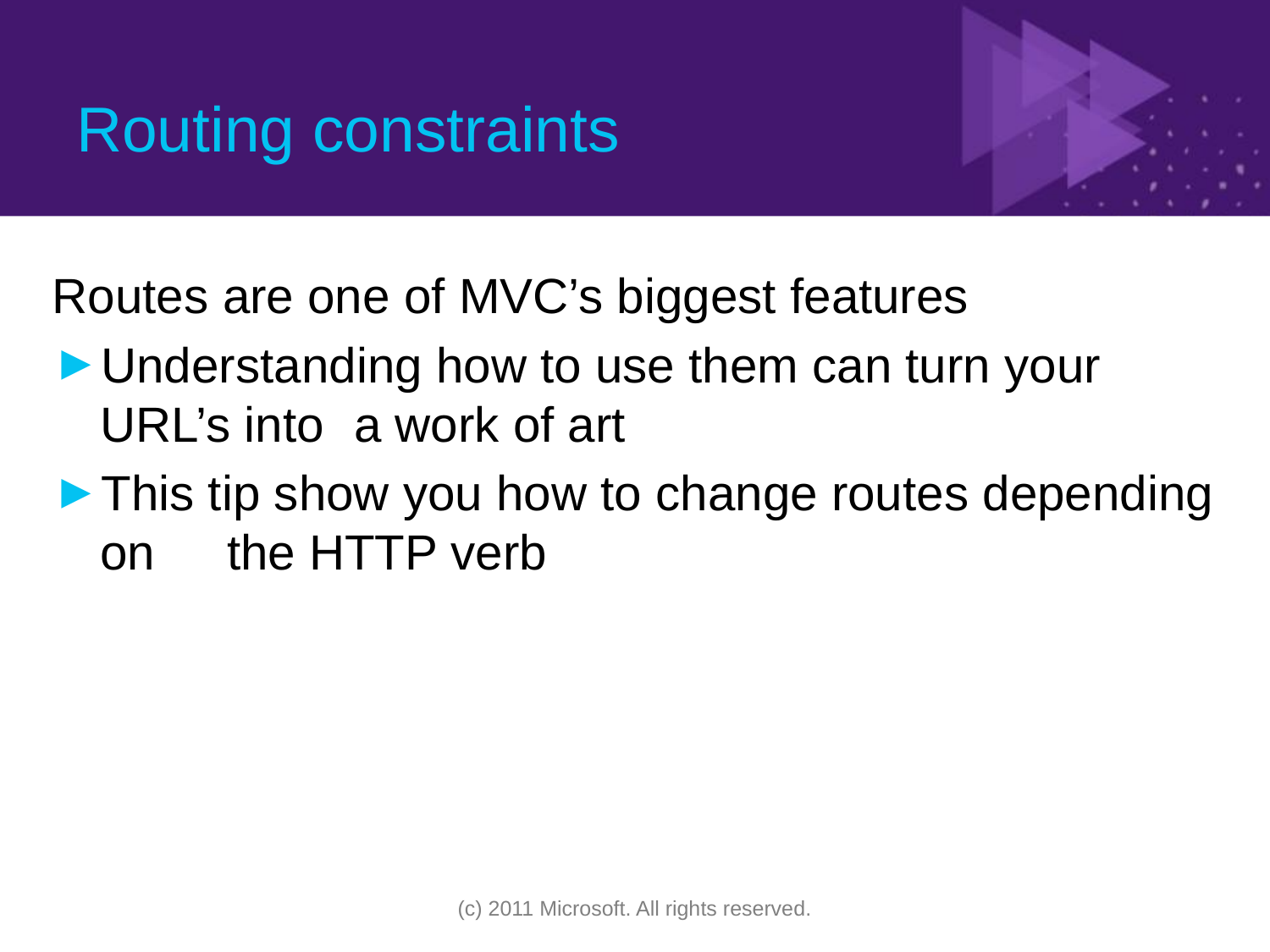

# Routing constraints
Routes are one of MVC’s biggest features
Understanding how to use them can turn your URL’s into 	a work of art
This tip show you how to change routes depending on 	the HTTP verb
(c) 2011 Microsoft. All rights reserved.